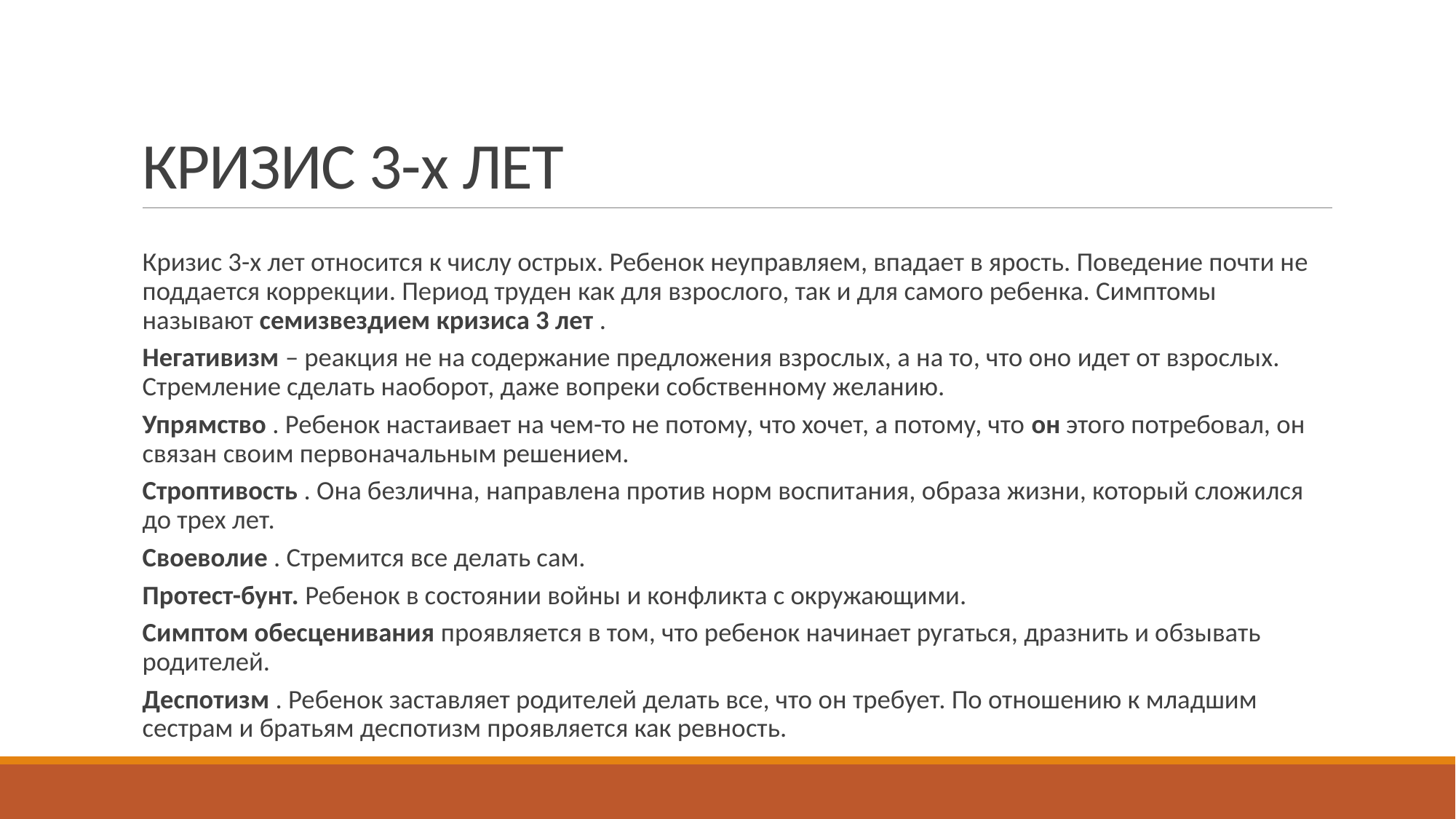

# КРИЗИС 3-х ЛЕТ

Кризис 3-х лет относится к числу острых. Ребенок неуправляем, впадает в ярость. Поведение почти не поддается коррекции. Период труден как для взрослого, так и для самого ребенка. Симптомы называют семизвездием кризиса 3 лет .
Негативизм – реакция не на содержание предложения взрослых, а на то, что оно идет от взрослых. Стремление сделать наоборот, даже вопреки собственному желанию.
Упрямство . Ребенок настаивает на чем-то не потому, что хочет, а потому, что он этого потребовал, он связан своим первоначальным решением.
Строптивость . Она безлична, направлена против норм воспитания, образа жизни, который сложился до трех лет.
Своеволие . Стремится все делать сам.
Протест-бунт. Ребенок в состоянии войны и конфликта с окружающими.
Симптом обесценивания проявляется в том, что ребенок начинает ругаться, дразнить и обзывать родителей.
Деспотизм . Ребенок заставляет родителей делать все, что он требует. По отношению к младшим сестрам и братьям деспотизм проявляется как ревность.